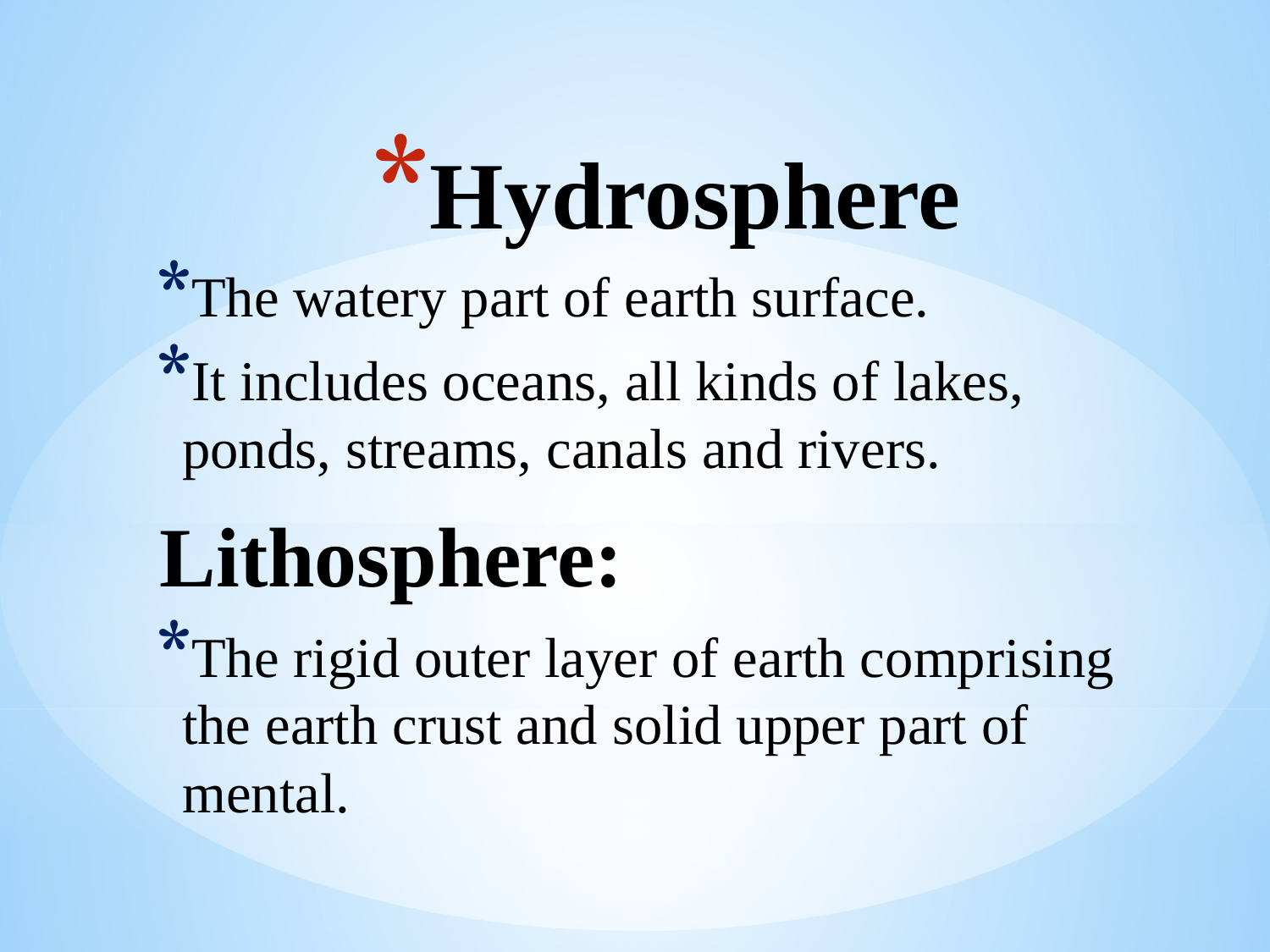

# Hydrosphere
The watery part of earth surface.
It includes oceans, all kinds of lakes, ponds, streams, canals and rivers.
Lithosphere:
The rigid outer layer of earth comprising the earth crust and solid upper part of mental.